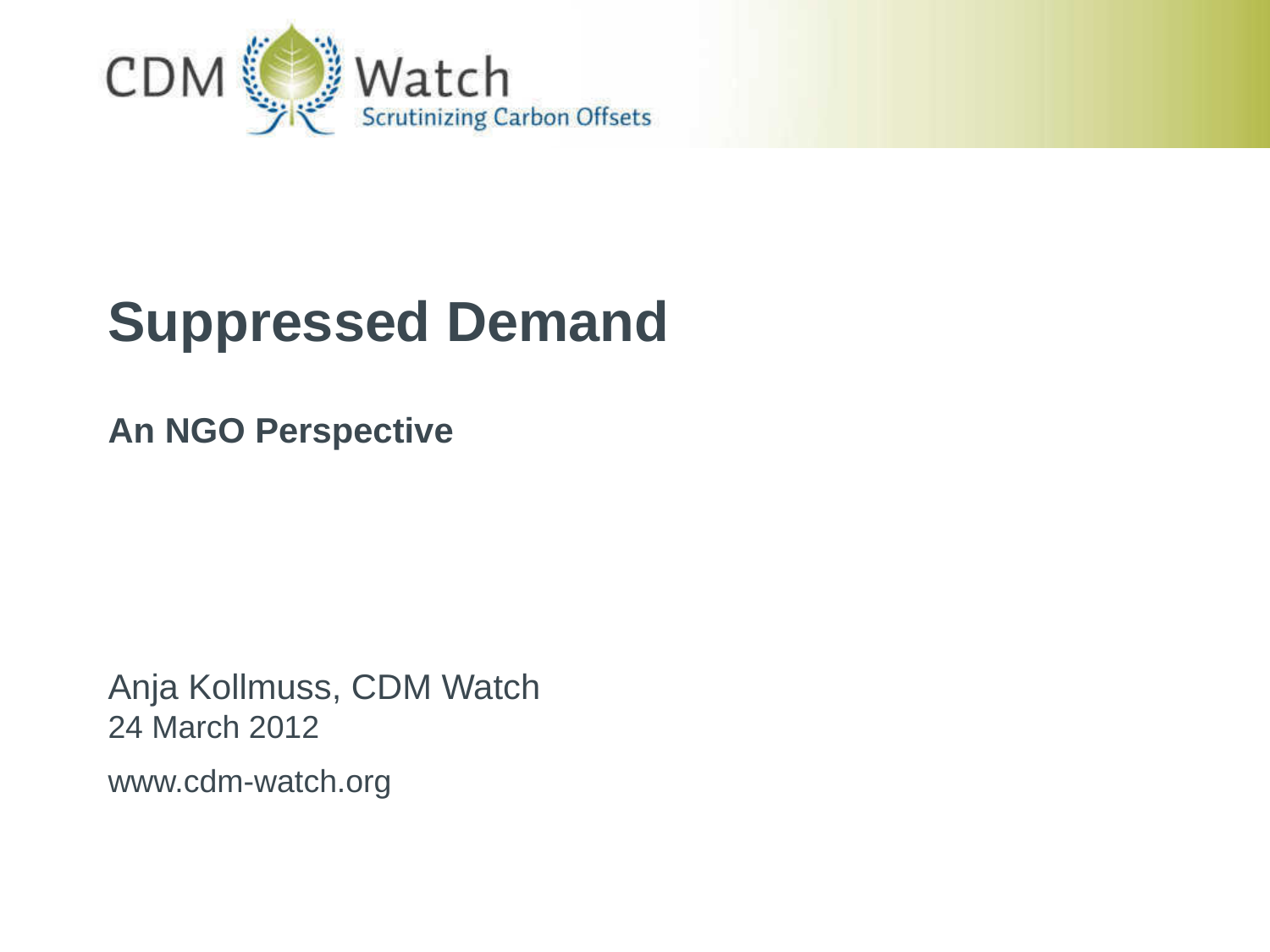

Suppressed Demand

An NGO Perspective

Anja Kollmuss, CDM Watch
24 March 2012
www.cdm-watch.org